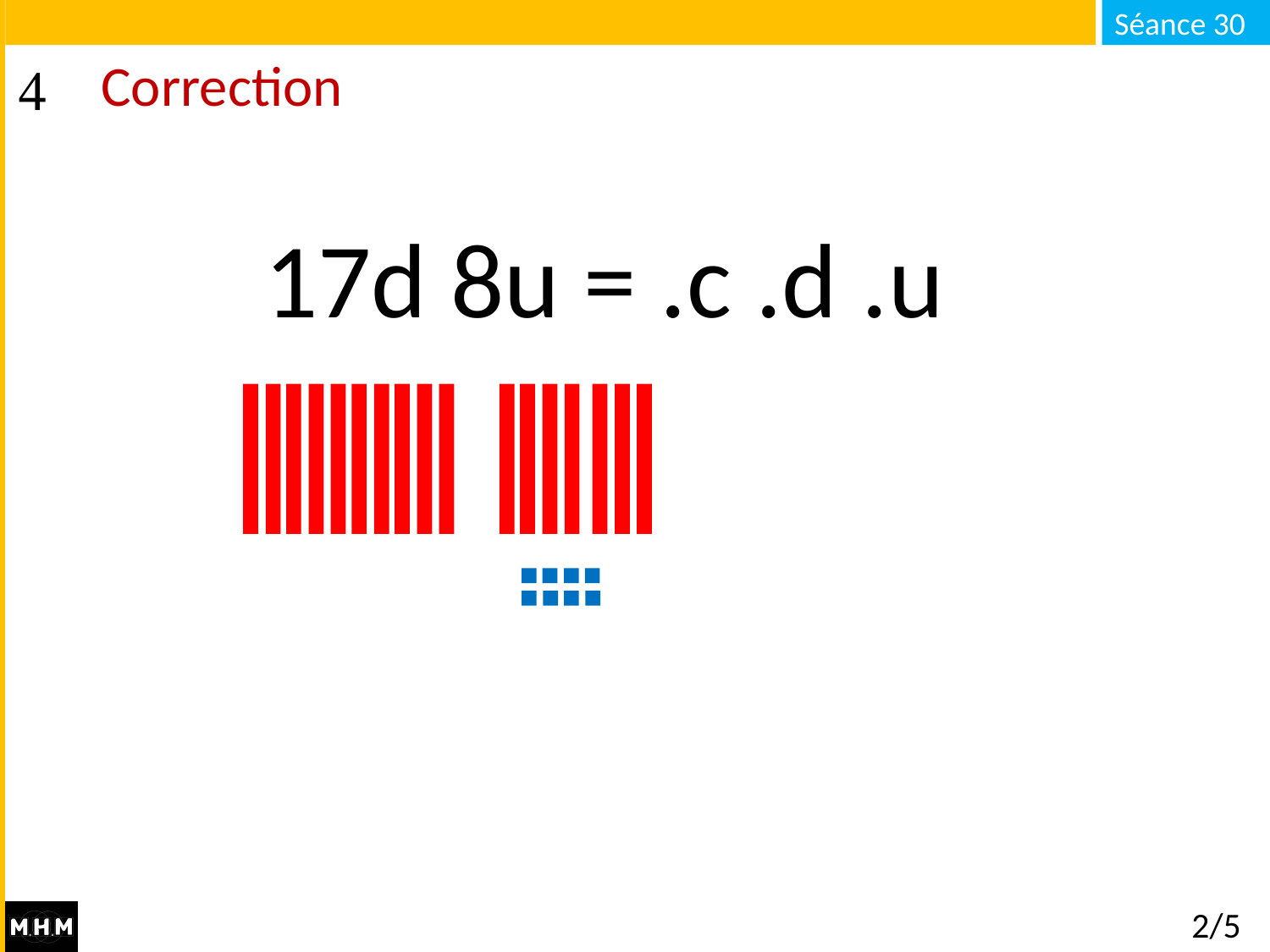

# Correction
17d 8u = .c .d .u

2/5